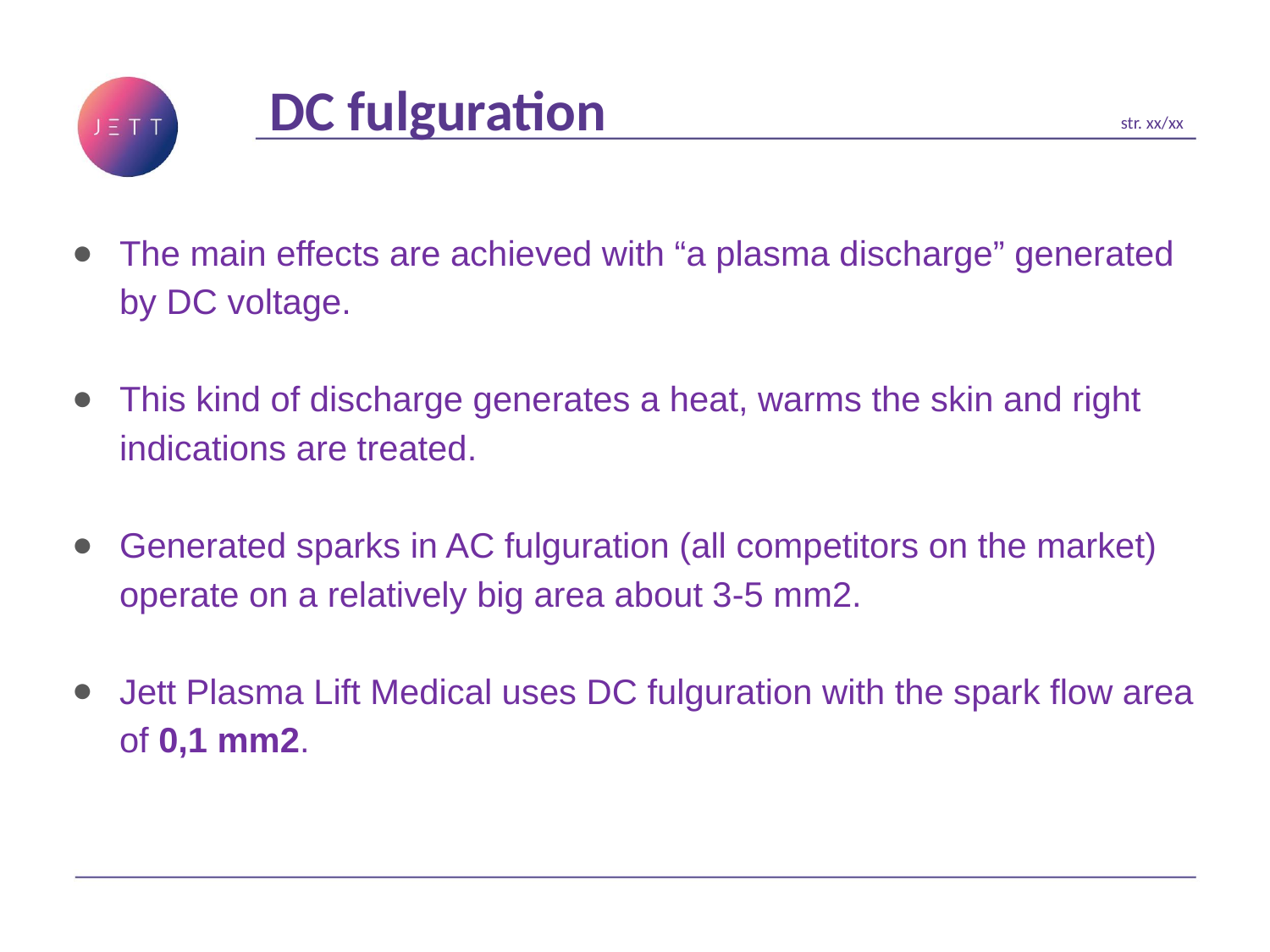

DC fulguration
str. xx/xx
The main effects are achieved with “a plasma discharge” generated by DC voltage.

This kind of discharge generates a heat, warms the skin and right indications are treated.

Generated sparks in AC fulguration (all competitors on the market) operate on a relatively big area about 3-5 mm2.

Jett Plasma Lift Medical uses DC fulguration with the spark flow area of 0,1 mm2.